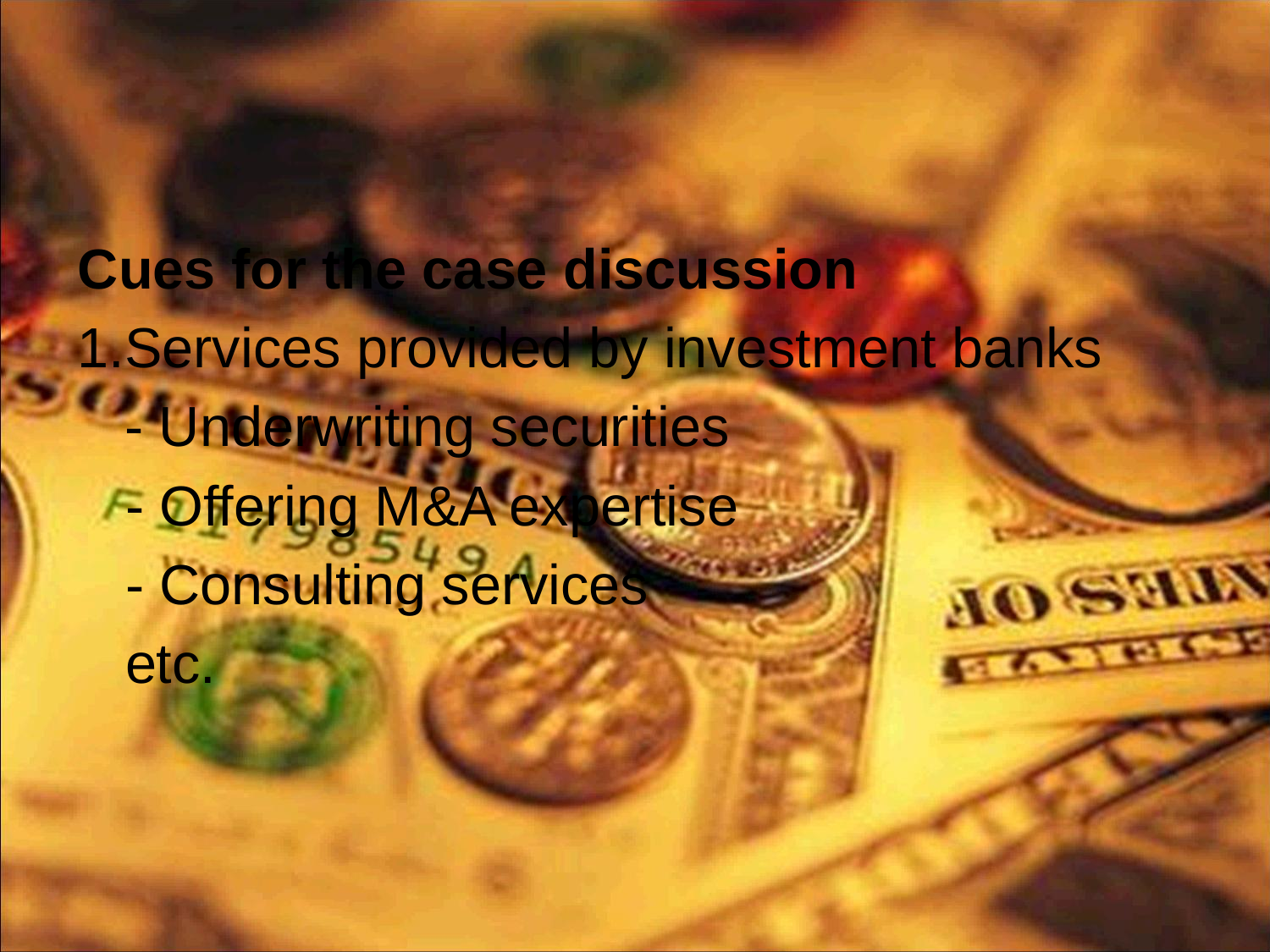

#
Cues for the case discussion
1.Services provided by investment banks
   - Underwriting securities
	- Offering M&A expertise
	- Consulting services
	etc.